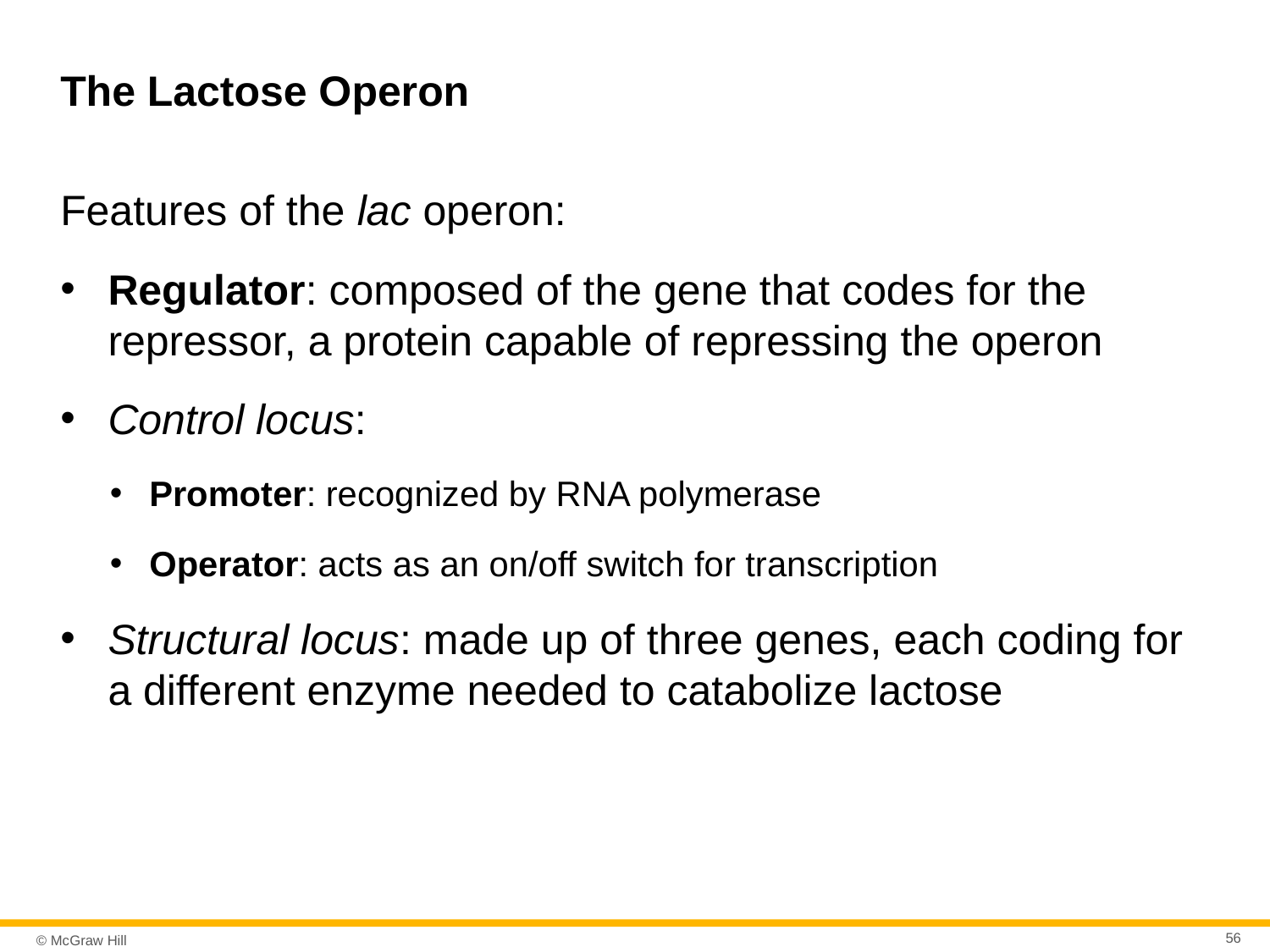

# The Lactose Operon
Features of the lac operon:
Regulator: composed of the gene that codes for the repressor, a protein capable of repressing the operon
Control locus:
Promoter: recognized by RNA polymerase
Operator: acts as an on/off switch for transcription
Structural locus: made up of three genes, each coding for a different enzyme needed to catabolize lactose